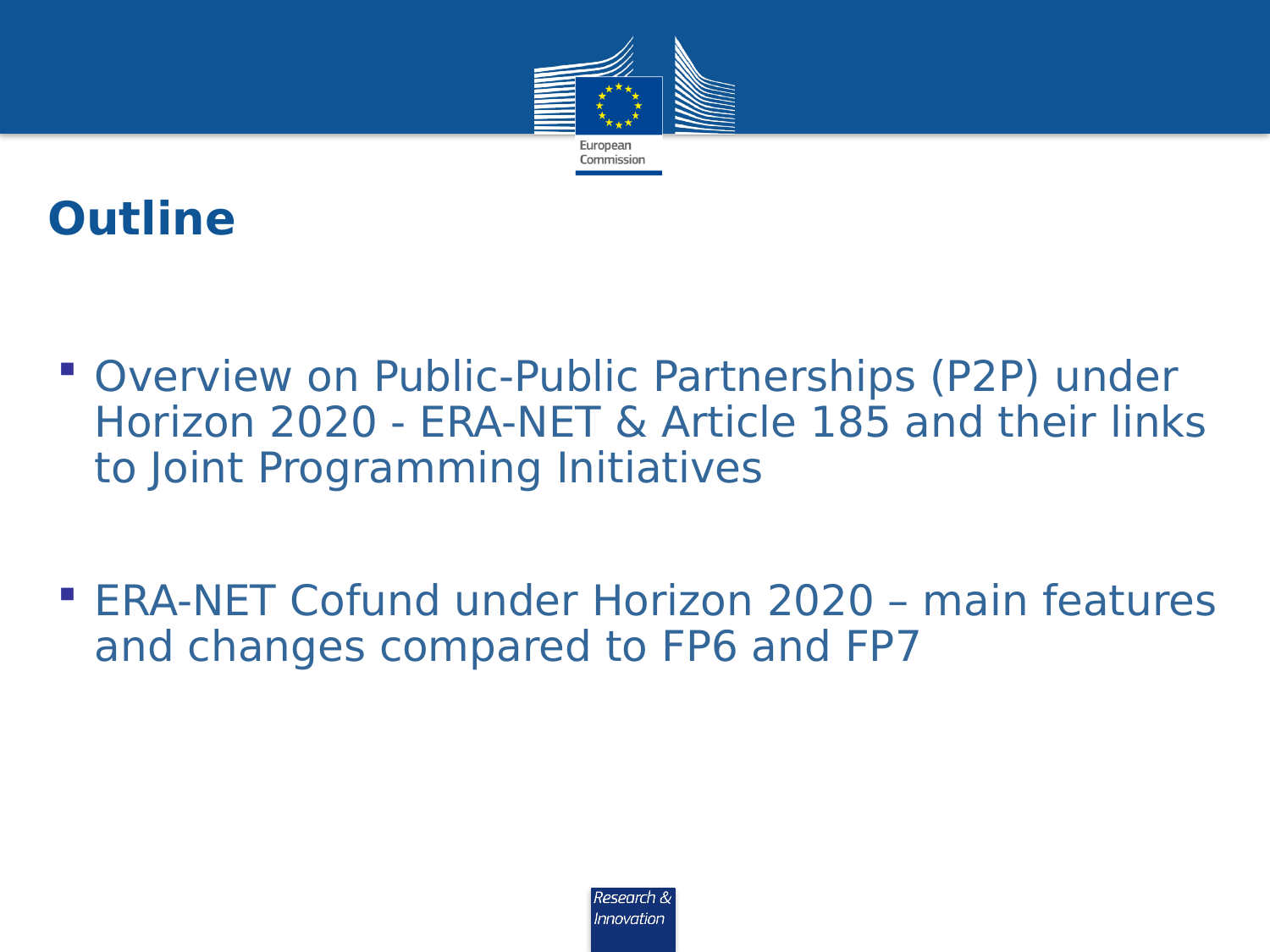

# Outline

Overview on Public-Public Partnerships (P2P) under Horizon 2020 - ERA-NET & Article 185 and their links to Joint Programming Initiatives

ERA-NET Cofund under Horizon 2020 – main features and changes compared to FP6 and FP7